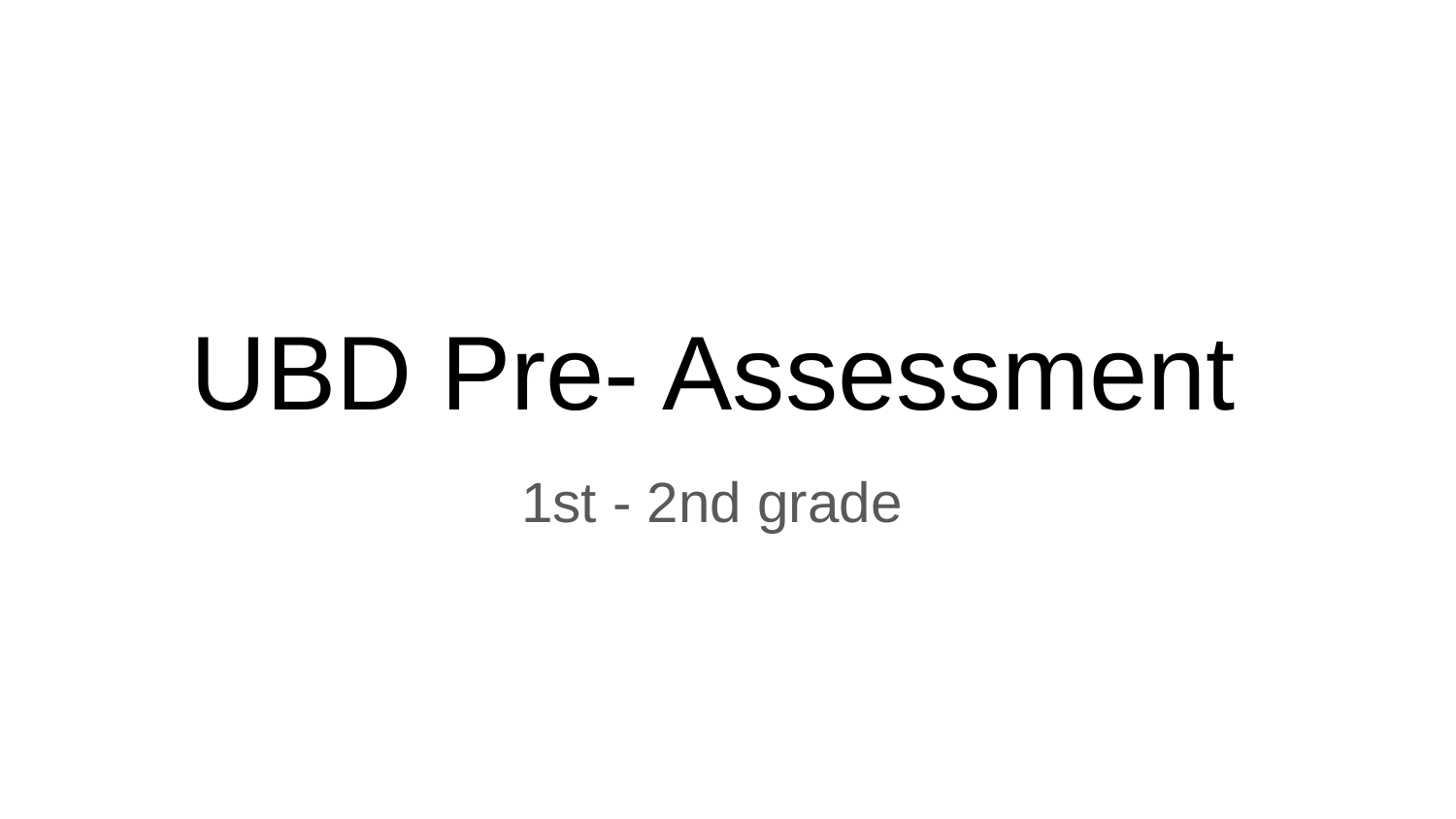

# UBD Pre- Assessment
1st - 2nd grade